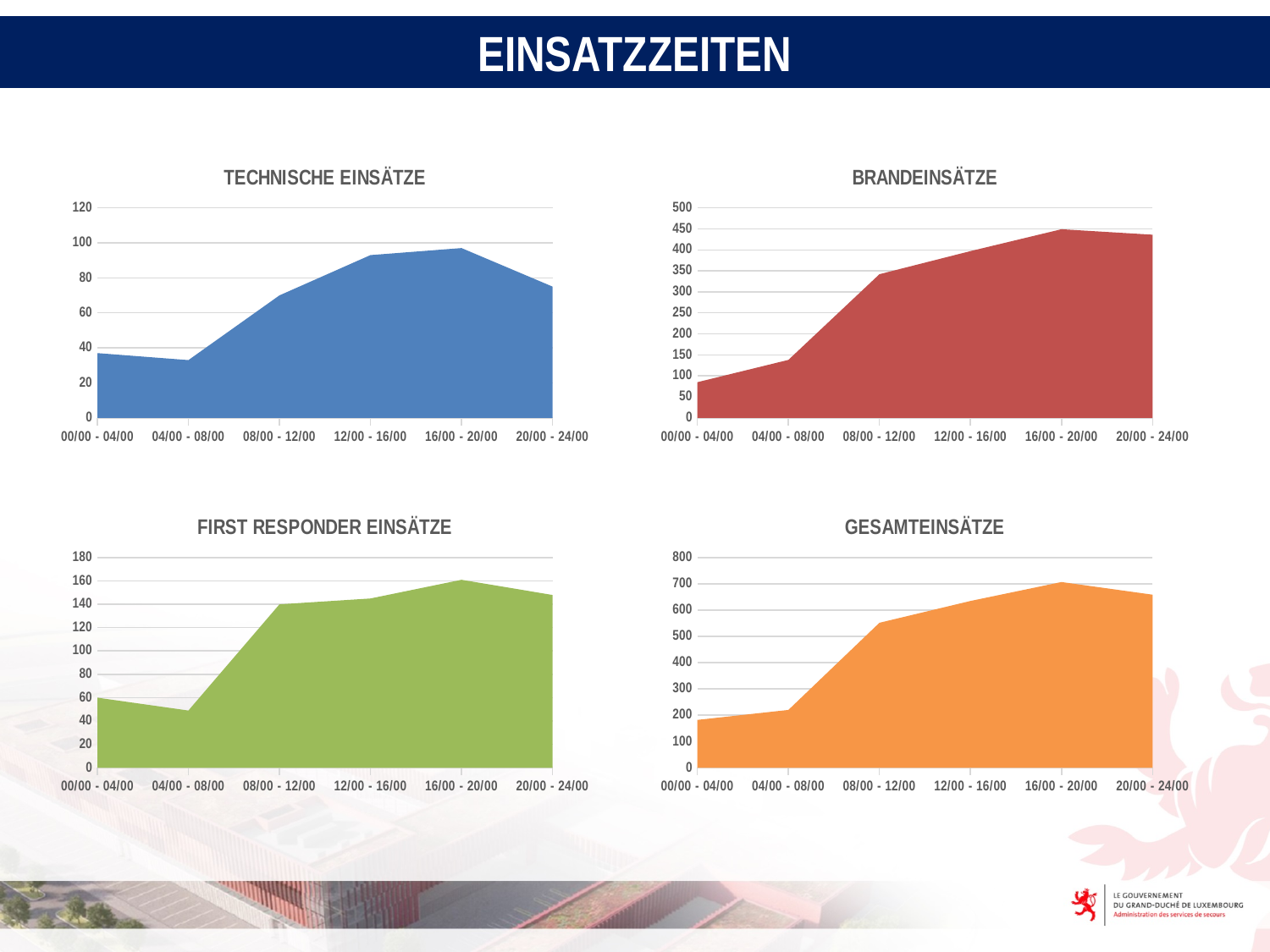

einsatzzeiten

### Chart: TECHNISCHE EINSÄTZE

| Category | TE |
|---|---|
| 00/00 - 04/00 | 37.0 |
| 04/00 - 08/00 | 33.0 |
| 08/00 - 12/00 | 70.0 |
| 12/00 - 16/00 | 93.0 |
| 16/00 - 20/00 | 97.0 |
| 20/00 - 24/00 | 75.0 |

### Chart: BRANDEINSÄTZE

| Category | BR |
|---|---|
| 00/00 - 04/00 | 85.0 |
| 04/00 - 08/00 | 138.0 |
| 08/00 - 12/00 | 342.0 |
| 12/00 - 16/00 | 397.0 |
| 16/00 - 20/00 | 449.0 |
| 20/00 - 24/00 | 436.0 |

### Chart: FIRST RESPONDER EINSÄTZE

| Category | FR |
|---|---|
| 00/00 - 04/00 | 60.0 |
| 04/00 - 08/00 | 49.0 |
| 08/00 - 12/00 | 140.0 |
| 12/00 - 16/00 | 145.0 |
| 16/00 - 20/00 | 161.0 |
| 20/00 - 24/00 | 148.0 |

### Chart: GESAMTEINSÄTZE

| Category | TOTAL |
|---|---|
| 00/00 - 04/00 | 182.0 |
| 04/00 - 08/00 | 220.0 |
| 08/00 - 12/00 | 552.0 |
| 12/00 - 16/00 | 635.0 |
| 16/00 - 20/00 | 707.0 |
| 20/00 - 24/00 | 659.0 |